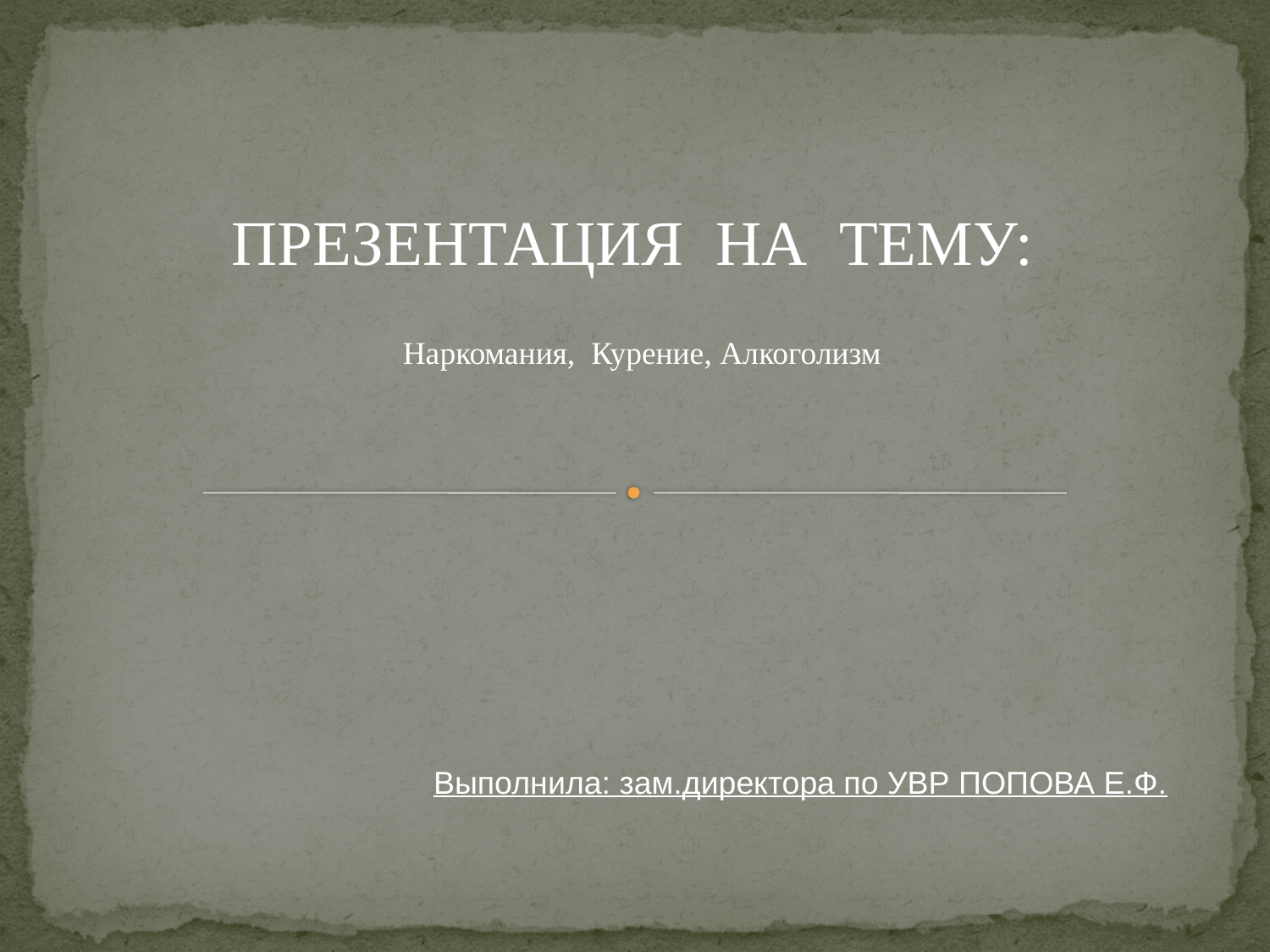

ПРЕЗЕНТАЦИЯ  НА  ТЕМУ:
Наркомания,  Курение, Алкоголизм
Выполнила: зам.директора по УВР ПОПОВА Е.Ф.